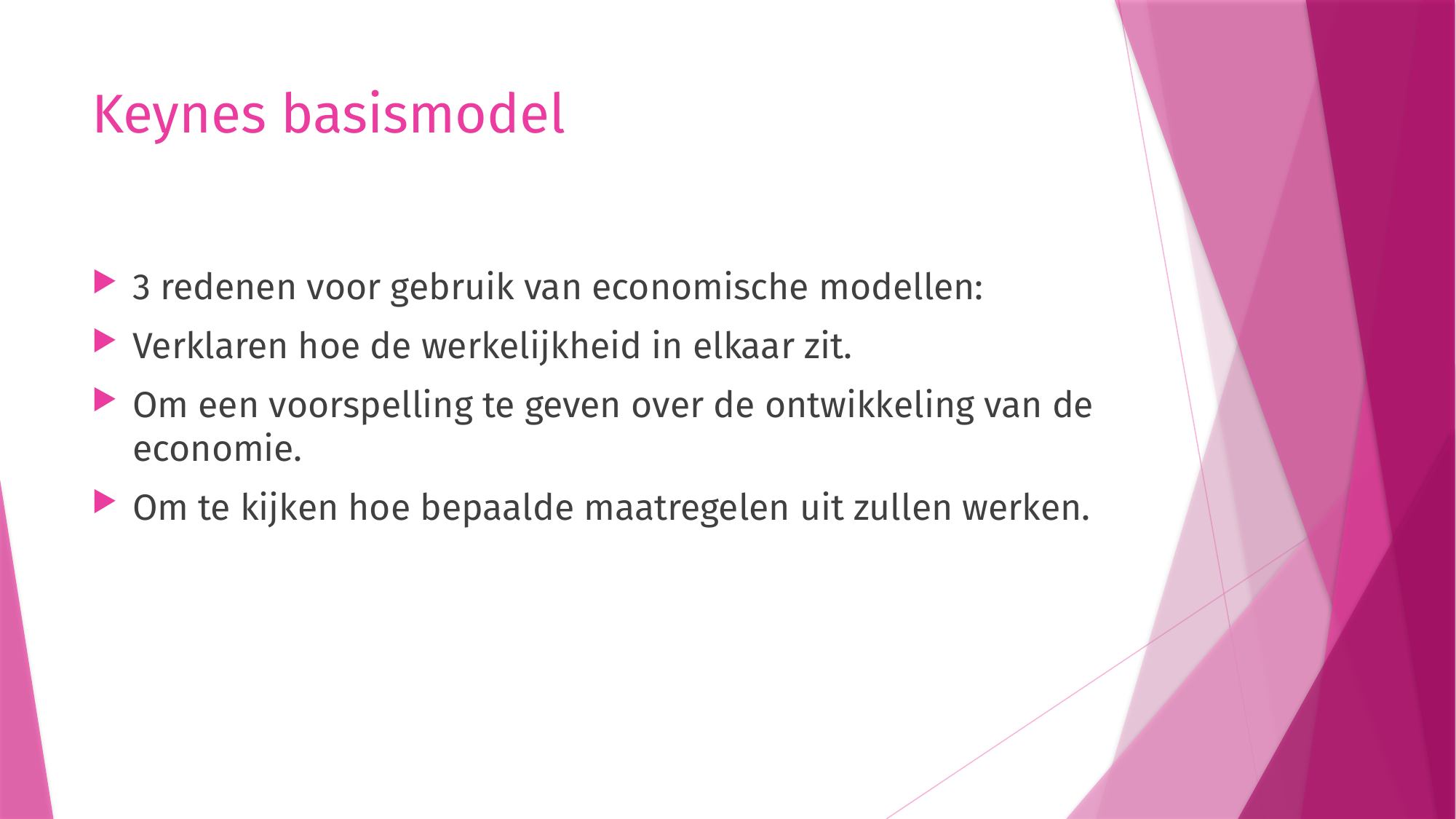

# Keynes basismodel
3 redenen voor gebruik van economische modellen:
Verklaren hoe de werkelijkheid in elkaar zit.
Om een voorspelling te geven over de ontwikkeling van de economie.
Om te kijken hoe bepaalde maatregelen uit zullen werken.